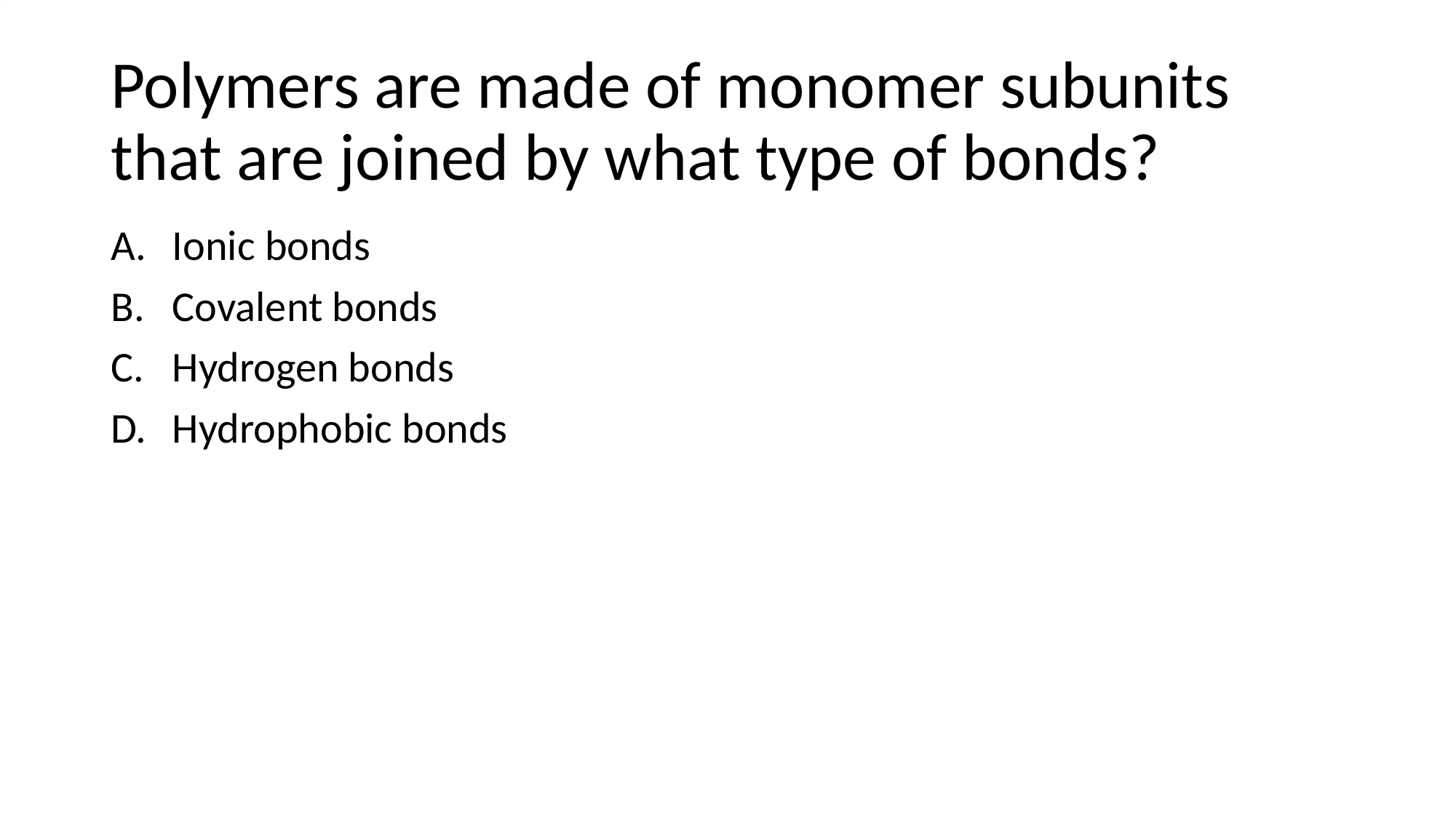

# Polymers are made of monomer subunits that are joined by what type of bonds?

Ionic bonds
Covalent bonds
Hydrogen bonds
Hydrophobic bonds